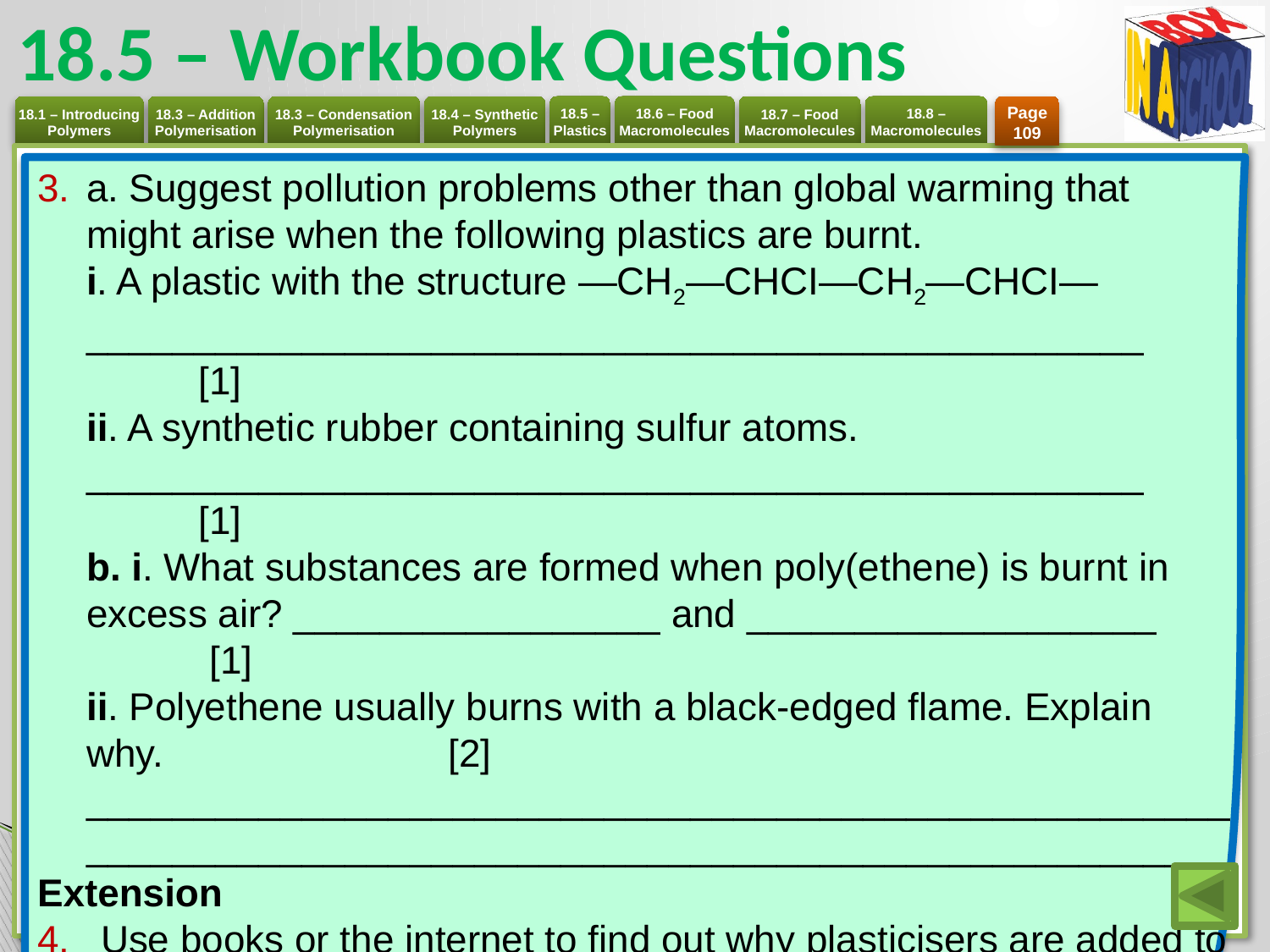

# 18.5 – Workbook Questions
Page 109
a. Suggest pollution problems other than global warming that might arise when the following plastics are burnt.
i. A plastic with the structure —CH2—CHCI—CH2—CHCI—
_________________________________________________	[1]
ii. A synthetic rubber containing sulfur atoms.
_________________________________________________ 	[1]
b. i. What substances are formed when poly(ethene) is burnt in excess air? _________________ and ___________________	 [1]
ii. Polyethene usually burns with a black-edged flame. Explain why.		[2]
_________________________________________________________________________________________________________
Extension
Use books or the internet to find out why plasticisers are added to plastics, how they work, and what problems might be associated with them.                                                                             [5]